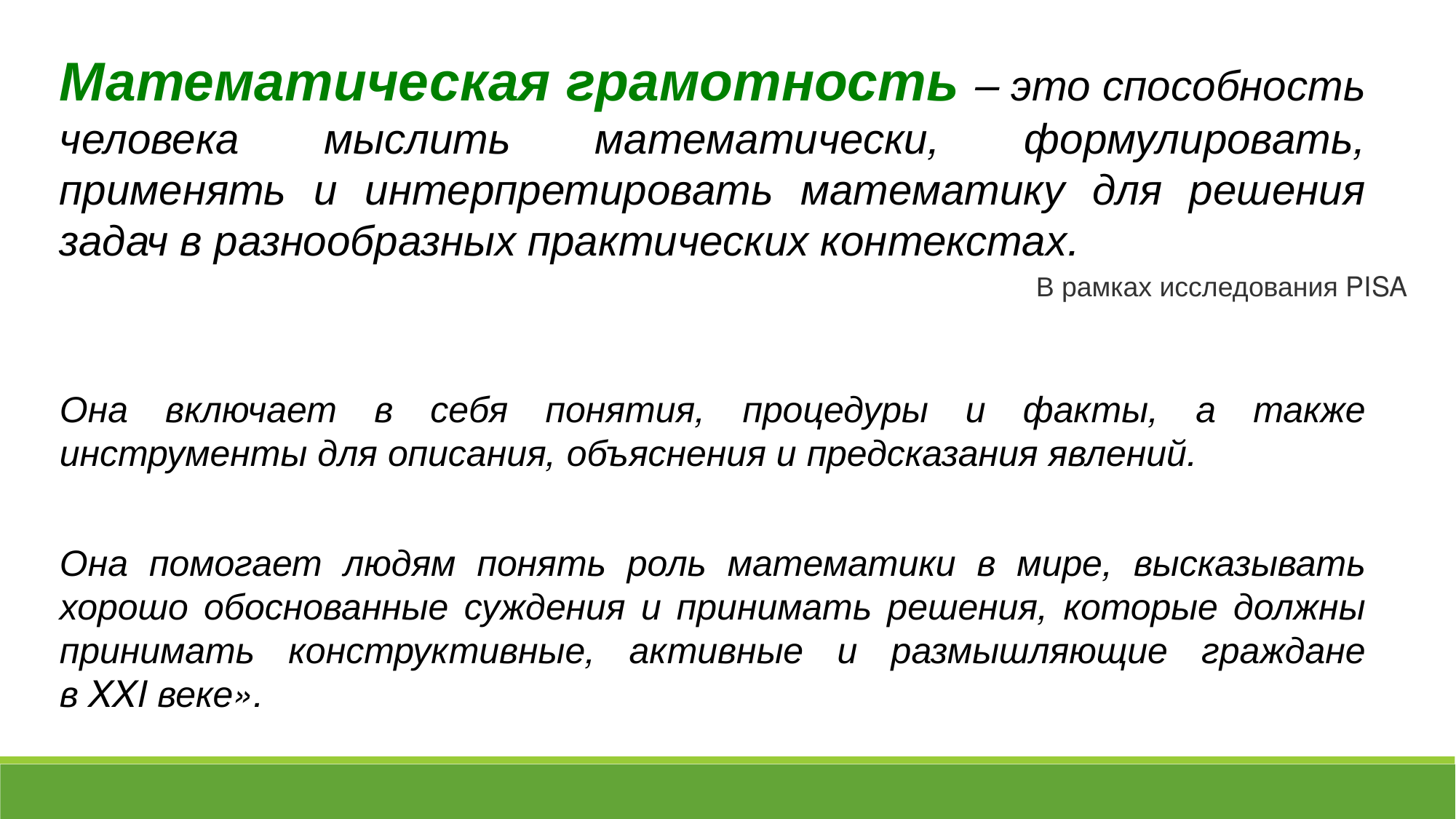

Математическая грамотность – это способность человека мыслить математически, формулировать, применять и интерпретировать математику для решения задач в разнообразных практических контекстах.

Она включает в себя понятия, процедуры и факты, а также инструменты для описания, объяснения и предсказания явлений.

Она помогает людям понять роль математики в мире, высказывать хорошо обоснованные суждения и принимать решения, которые должны принимать конструктивные, активные и размышляющие граждане в XXI веке».
В рамках исследования PISA